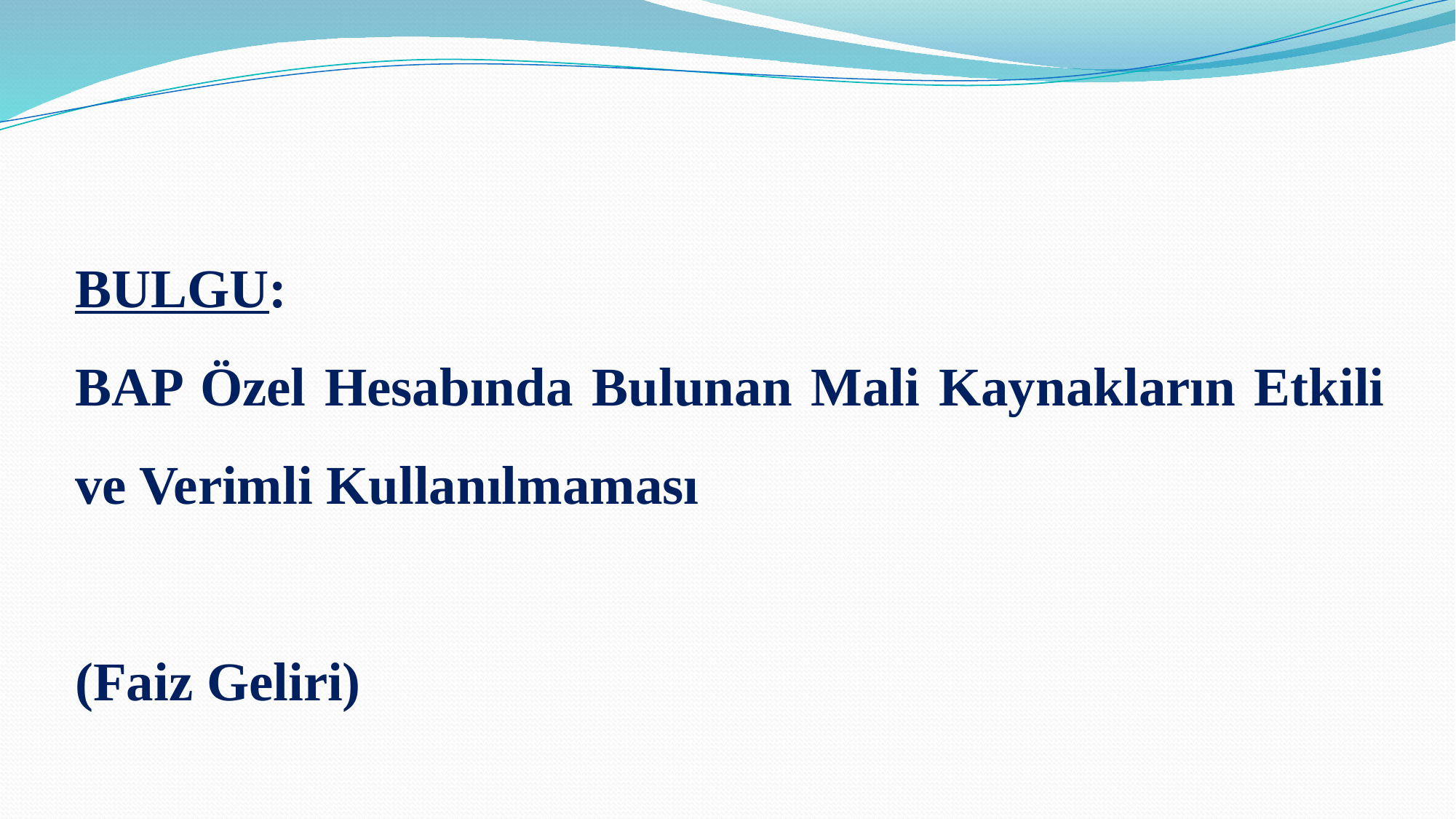

BULGU:
BAP Özel Hesabında Bulunan Mali Kaynakların Etkili ve Verimli Kullanılmaması

(Faiz Geliri)